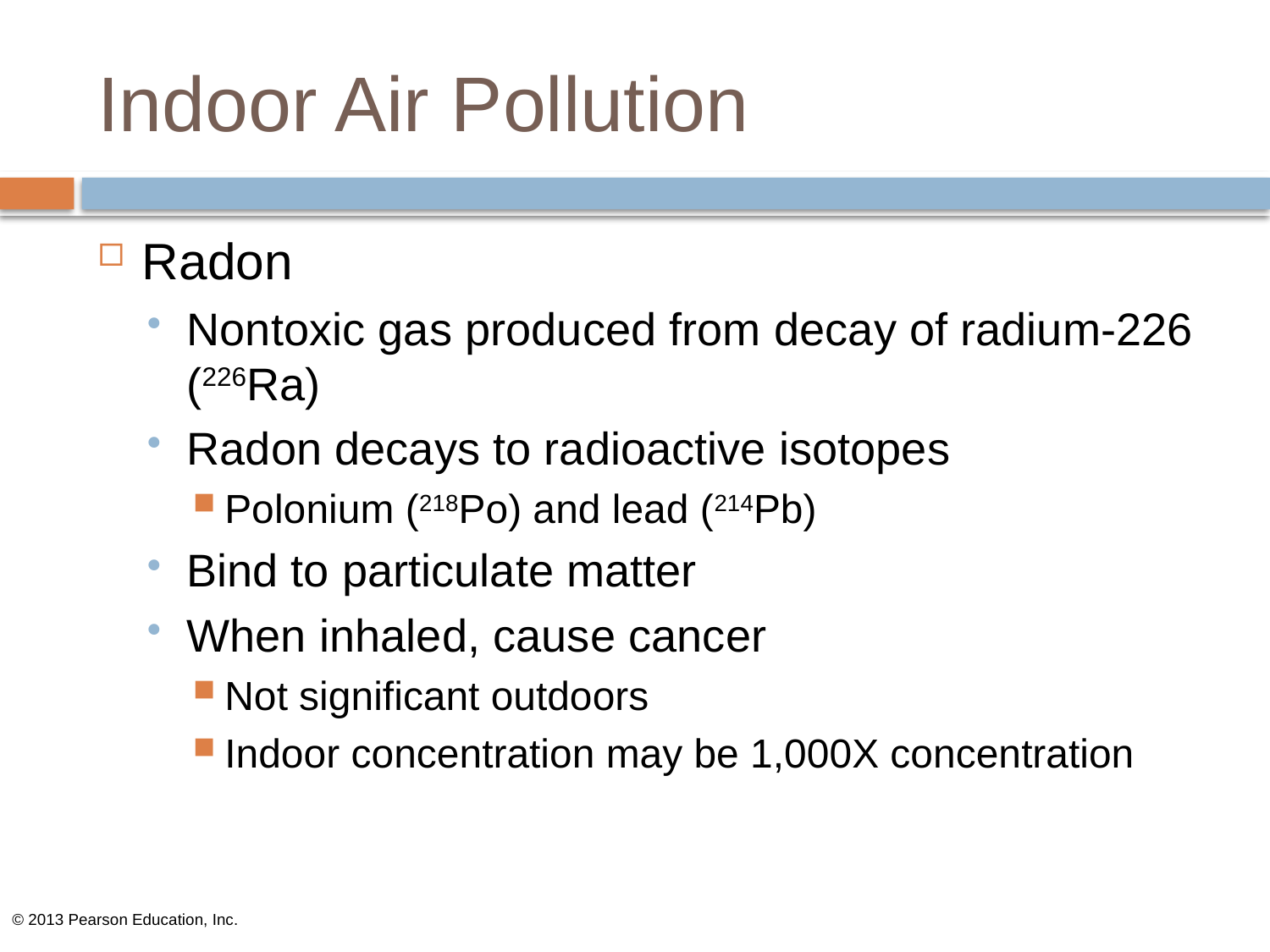

# Indoor Air Pollution
Radon
Nontoxic gas produced from decay of radium-226 (226Ra)
Radon decays to radioactive isotopes
Polonium (218Po) and lead (214Pb)
Bind to particulate matter
When inhaled, cause cancer
Not significant outdoors
Indoor concentration may be 1,000X concentration